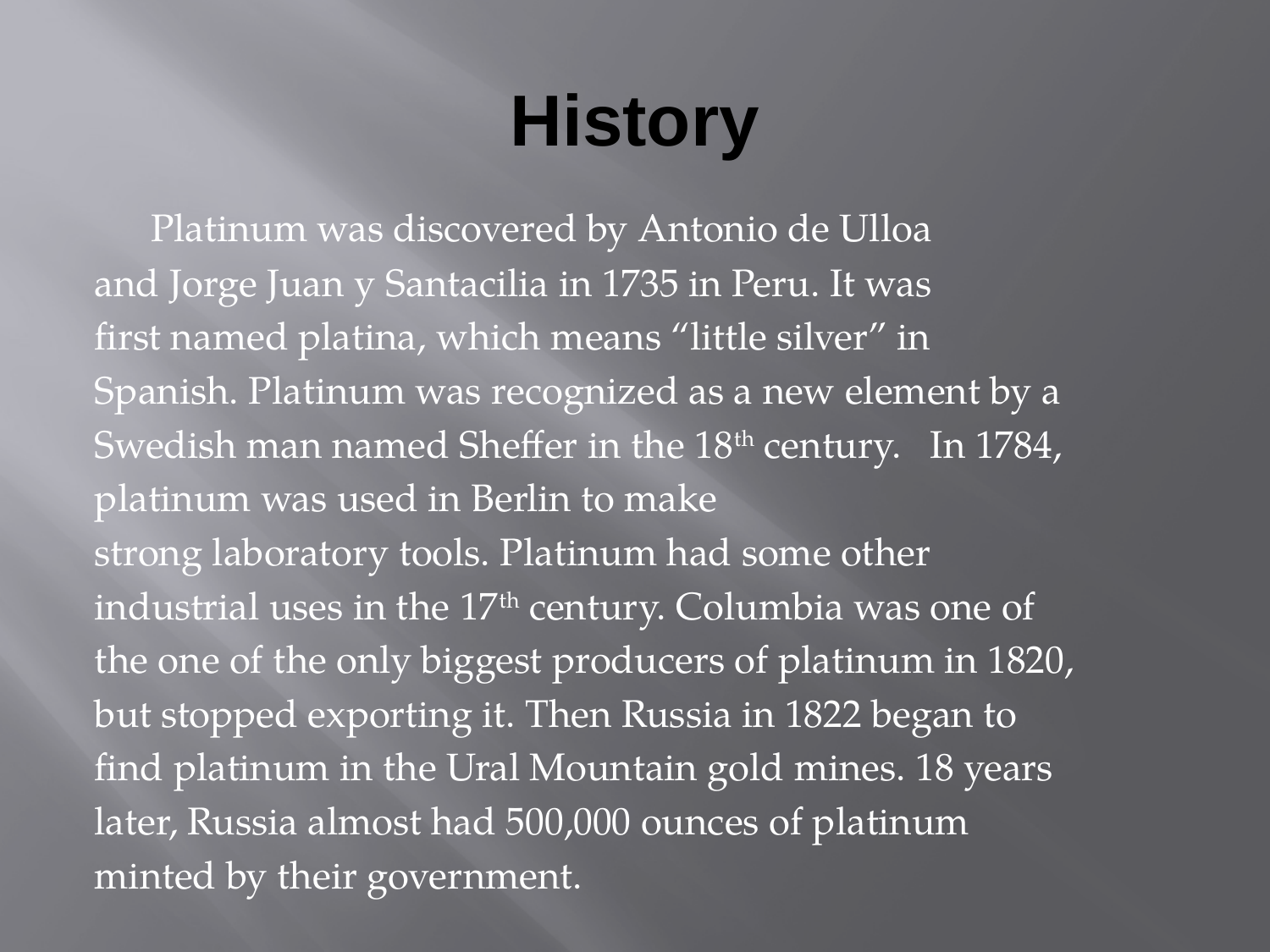

# History
	Platinum was discovered by Antonio de Ulloa
and Jorge Juan y Santacilia in 1735 in Peru. It was
first named platina, which means “little silver” in
Spanish. Platinum was recognized as a new element by a
Swedish man named Sheffer in the 18th century.   In 1784,
platinum was used in Berlin to make
strong laboratory tools. Platinum had some other
industrial uses in the 17th century. Columbia was one of
the one of the only biggest producers of platinum in 1820,
but stopped exporting it. Then Russia in 1822 began to
find platinum in the Ural Mountain gold mines. 18 years
later, Russia almost had 500,000 ounces of platinum
minted by their government.